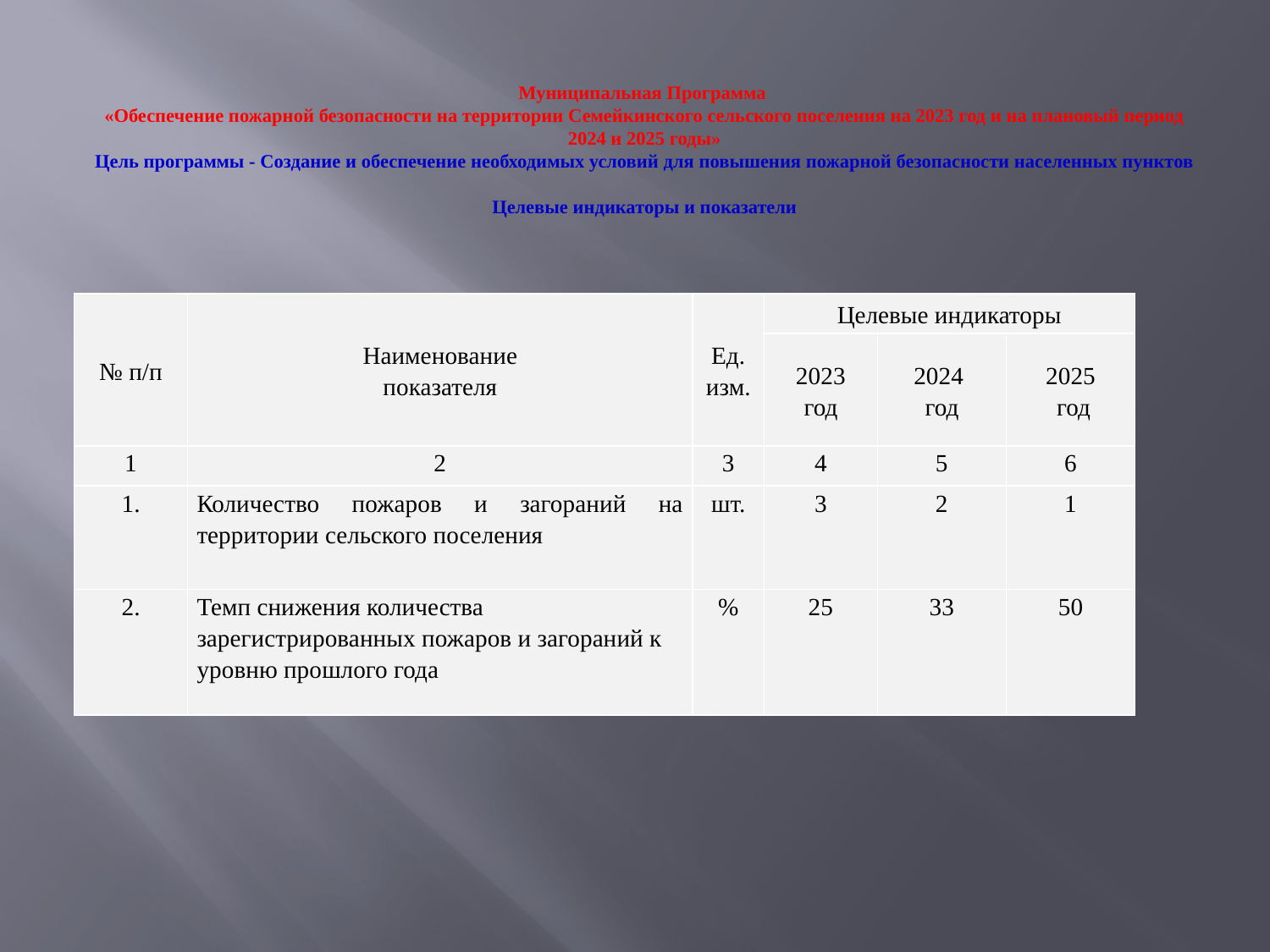

# Муниципальная Программа «Обеспечение пожарной безопасности на территории Семейкинского сельского поселения на 2023 год и на плановый период 2024 и 2025 годы» Цель программы - Создание и обеспечение необходимых условий для повышения пожарной безопасности населенных пунктов Целевые индикаторы и показатели

| № п/п | Наименование показателя | Ед. изм. | Целевые индикаторы |  |  |
| --- | --- | --- | --- | --- | --- |
|  |  |  | 2023 год | 2024 год | 2025 год |
| 1 | 2 | 3 | 4 | 5 | 6 |
| 1. | Количество пожаров и загораний на территории сельского поселения | шт. | 3 | 2 | 1 |
| 2. | Темп снижения количества зарегистрированных пожаров и загораний к уровню прошлого года | % | 25 | 33 | 50 |